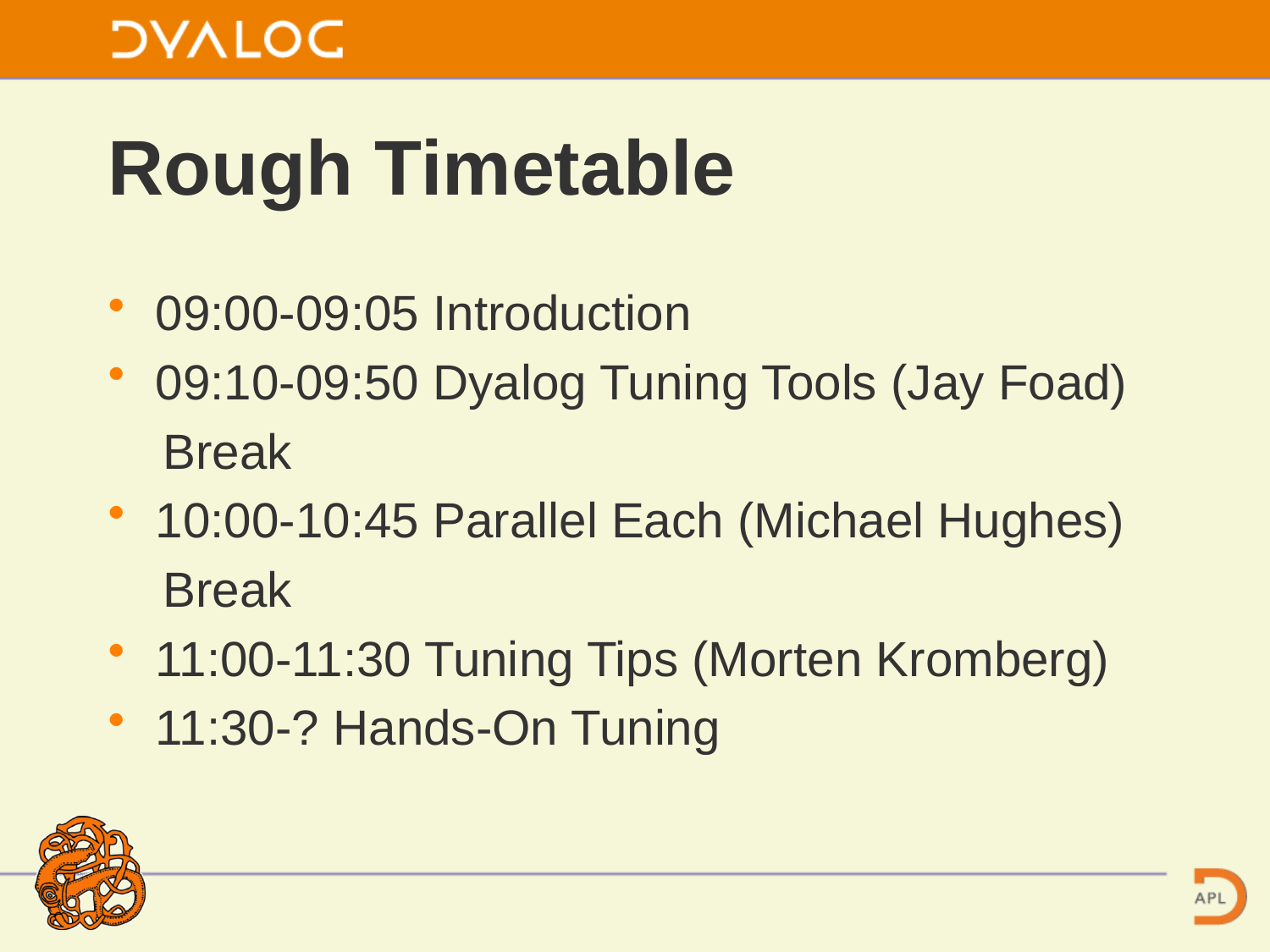

# Rough Timetable
09:00-09:05 Introduction
09:10-09:50 Dyalog Tuning Tools (Jay Foad)
    Break
10:00-10:45 Parallel Each (Michael Hughes)
    Break
11:00-11:30 Tuning Tips (Morten Kromberg)
11:30-? Hands-On Tuning